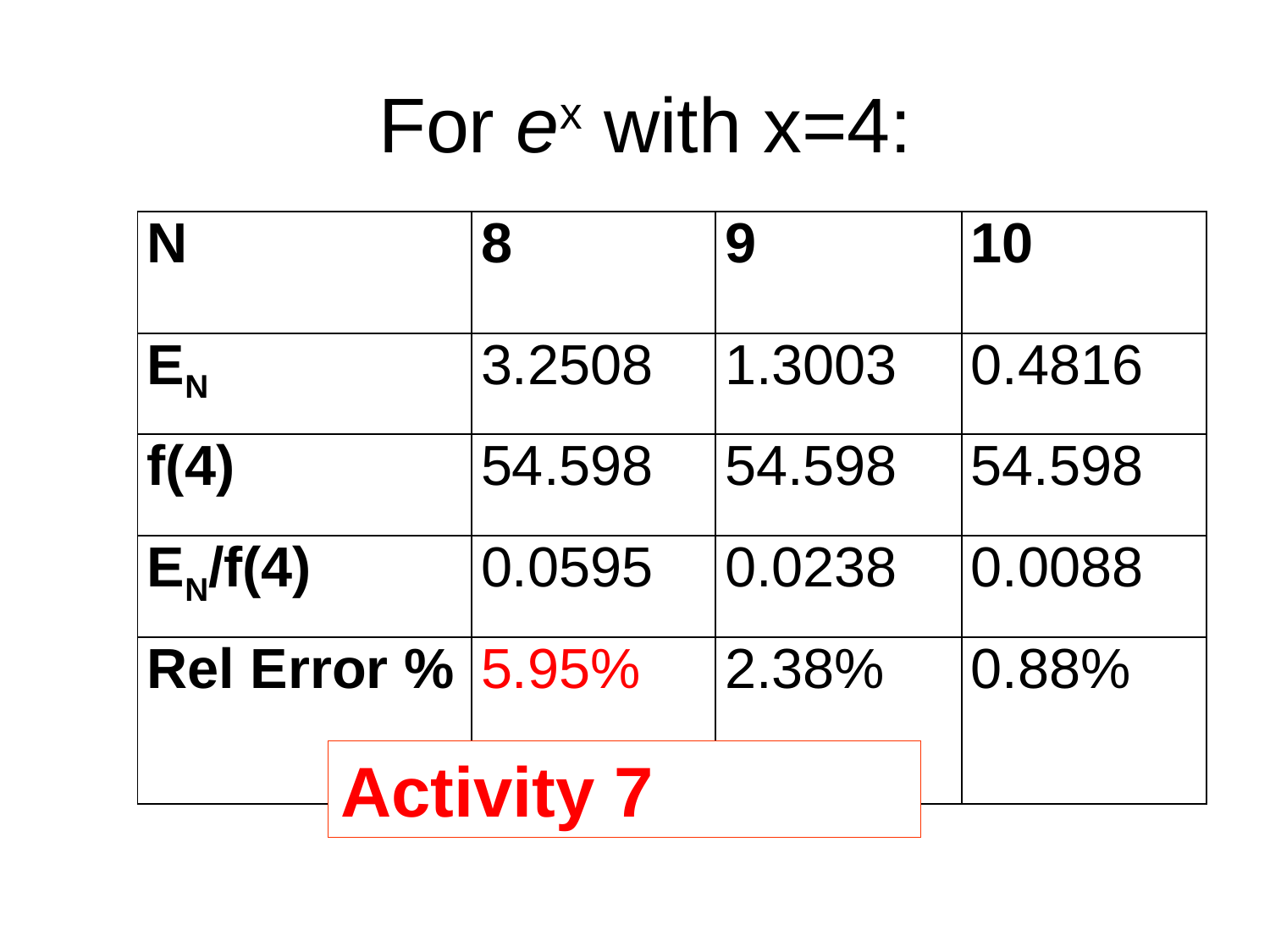

# For ex with x=4:
| N | 8 | 9 | 10 |
| --- | --- | --- | --- |
| EN | 3.2508 | 1.3003 | 0.4816 |
| f(4) | 54.598 | 54.598 | 54.598 |
| EN/f(4) | 0.0595 | 0.0238 | 0.0088 |
| Rel Error % | 5.95% | 2.38% | 0.88% |
Activity 7